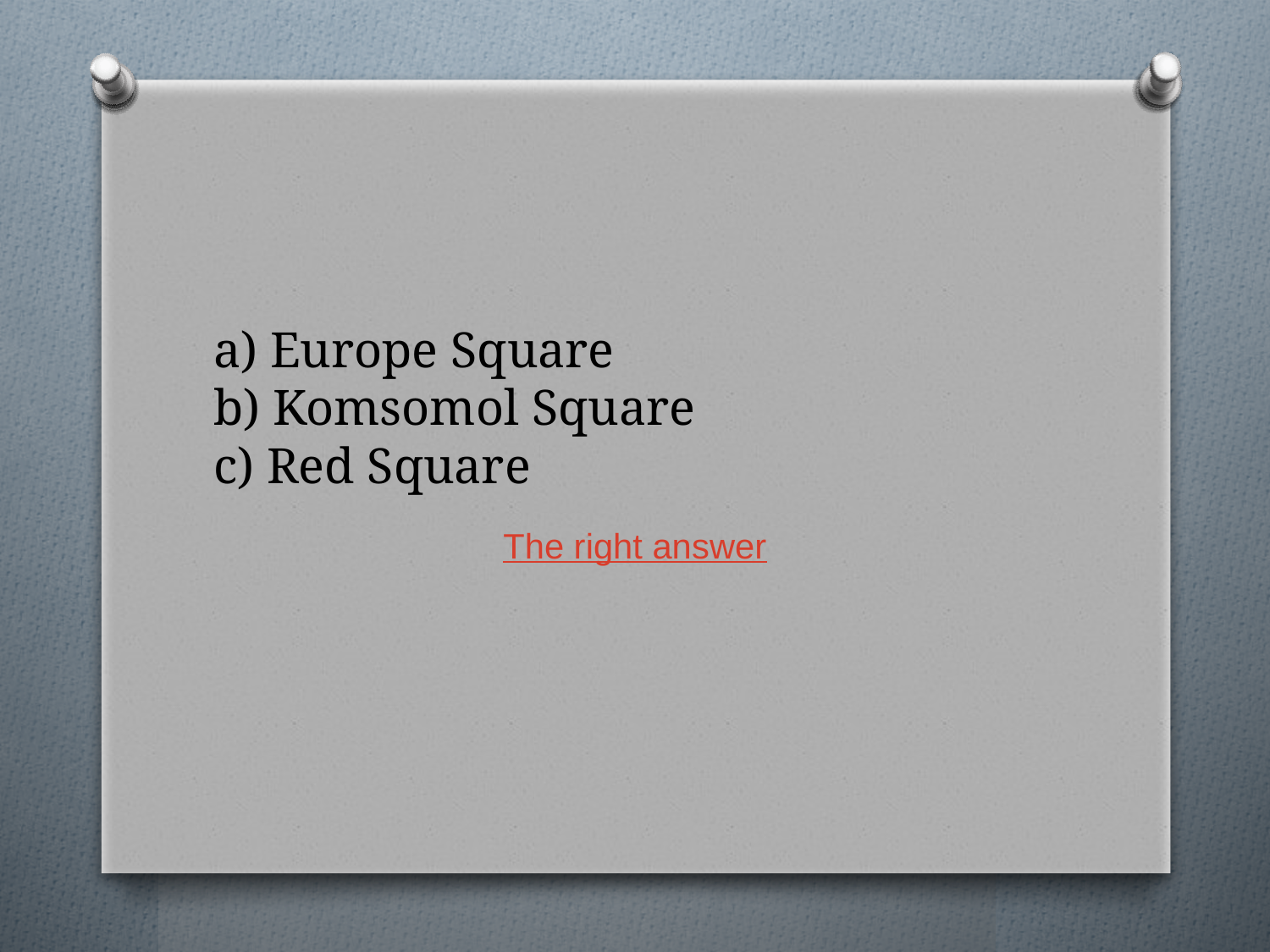

# a) Europe Square b) Komsomol Square c) Red Square
The right answer